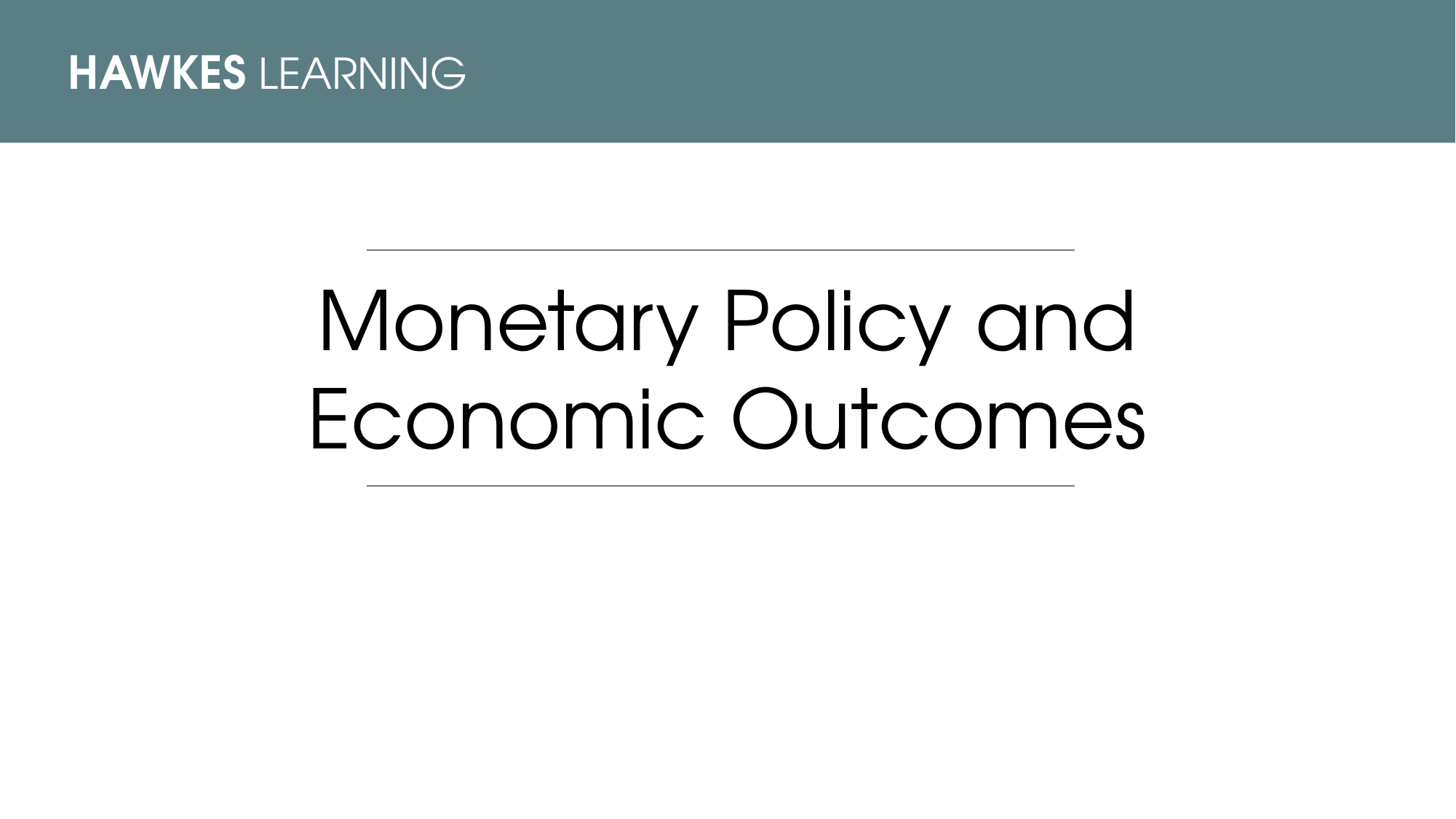

HAWKES LEARNING
Monetary Policy and Economic Outcomes